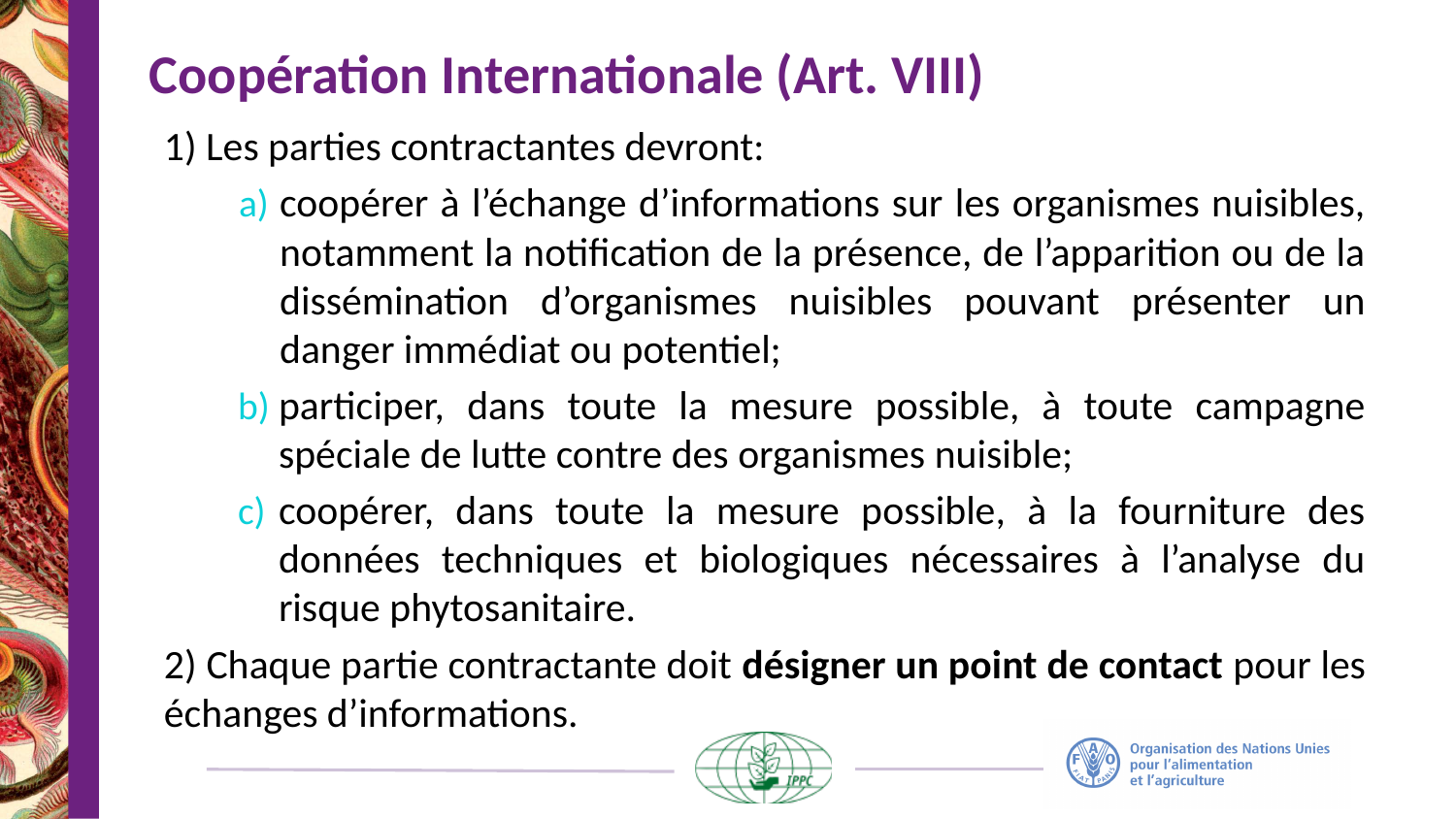

# Coopération Internationale (Art. VIII)
1) Les parties contractantes devront:
coopérer à l’échange d’informations sur les organismes nuisibles, notamment la notification de la présence, de l’apparition ou de la dissémination d’organismes nuisibles pouvant présenter un danger immédiat ou potentiel;
participer, dans toute la mesure possible, à toute campagne spéciale de lutte contre des organismes nuisible;
coopérer, dans toute la mesure possible, à la fourniture des données techniques et biologiques nécessaires à l’analyse du risque phytosanitaire.
2) Chaque partie contractante doit désigner un point de contact pour les échanges d’informations.